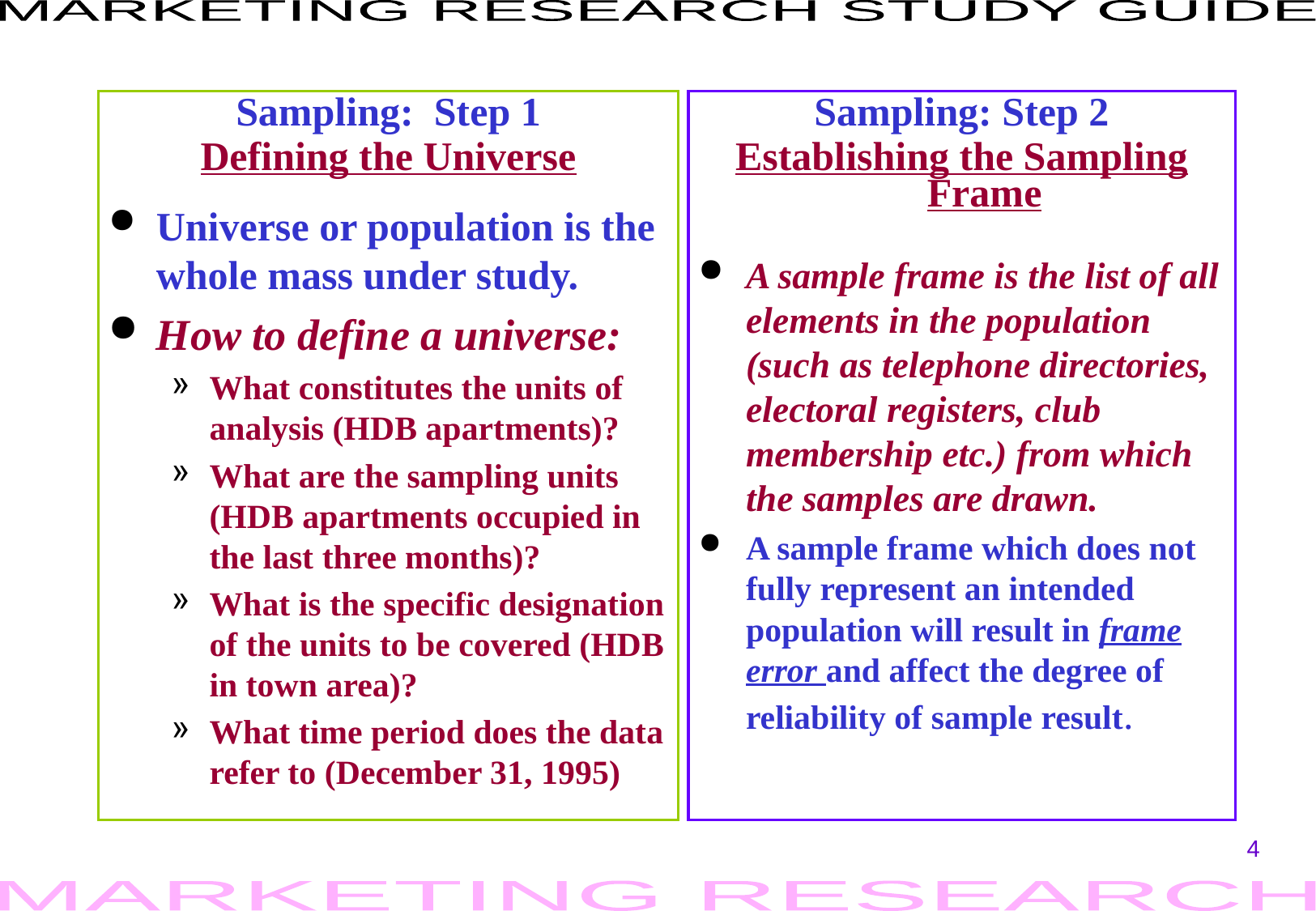

Sampling:  Step 1
Defining the Universe

Universe or population is the whole mass under study.
How to define a universe:
What constitutes the units of analysis (HDB apartments)?
What are the sampling units (HDB apartments occupied in the last three months)?
What is the specific designation of the units to be covered (HDB in town area)?
What time period does the data refer to (December 31, 1995)
Sampling: Step 2
Establishing the Sampling Frame

A sample frame is the list of all elements in the population (such as telephone directories, electoral registers, club membership etc.) from which the samples are drawn.
A sample frame which does not fully represent an intended population will result in frame error and affect the degree of reliability of sample result.